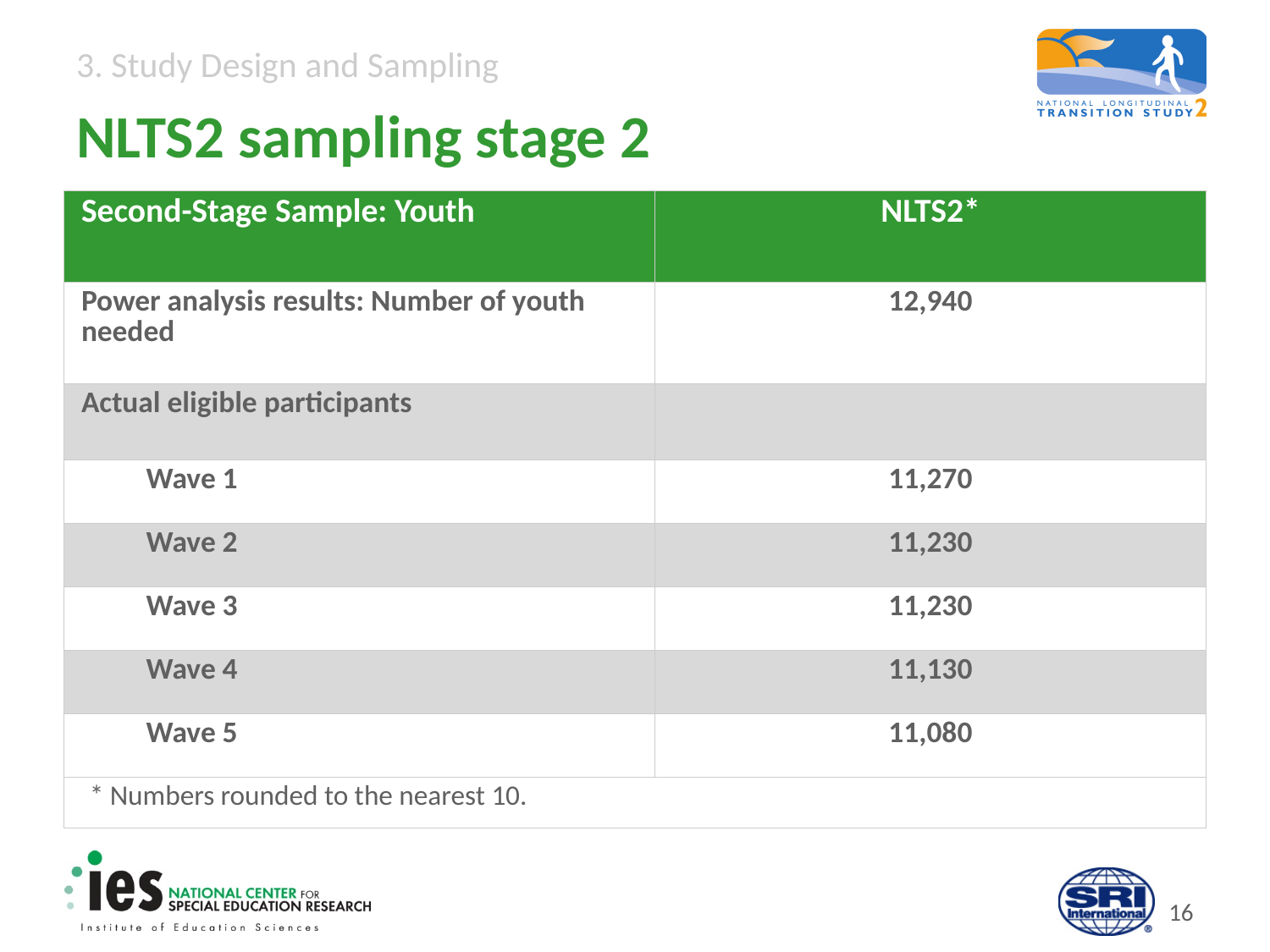

# NLTS2 sampling stage 2

| Second-Stage Sample: Youth | NLTS2\* |
| --- | --- |
| Power analysis results: Number of youth needed | 12,940 |
| Actual eligible participants |  |
| Wave 1 | 11,270 |
| Wave 2 | 11,230 |
| Wave 3 | 11,230 |
| Wave 4 | 11,130 |
| Wave 5 | 11,080 |
| \* Numbers rounded to the nearest 10. |  |

16